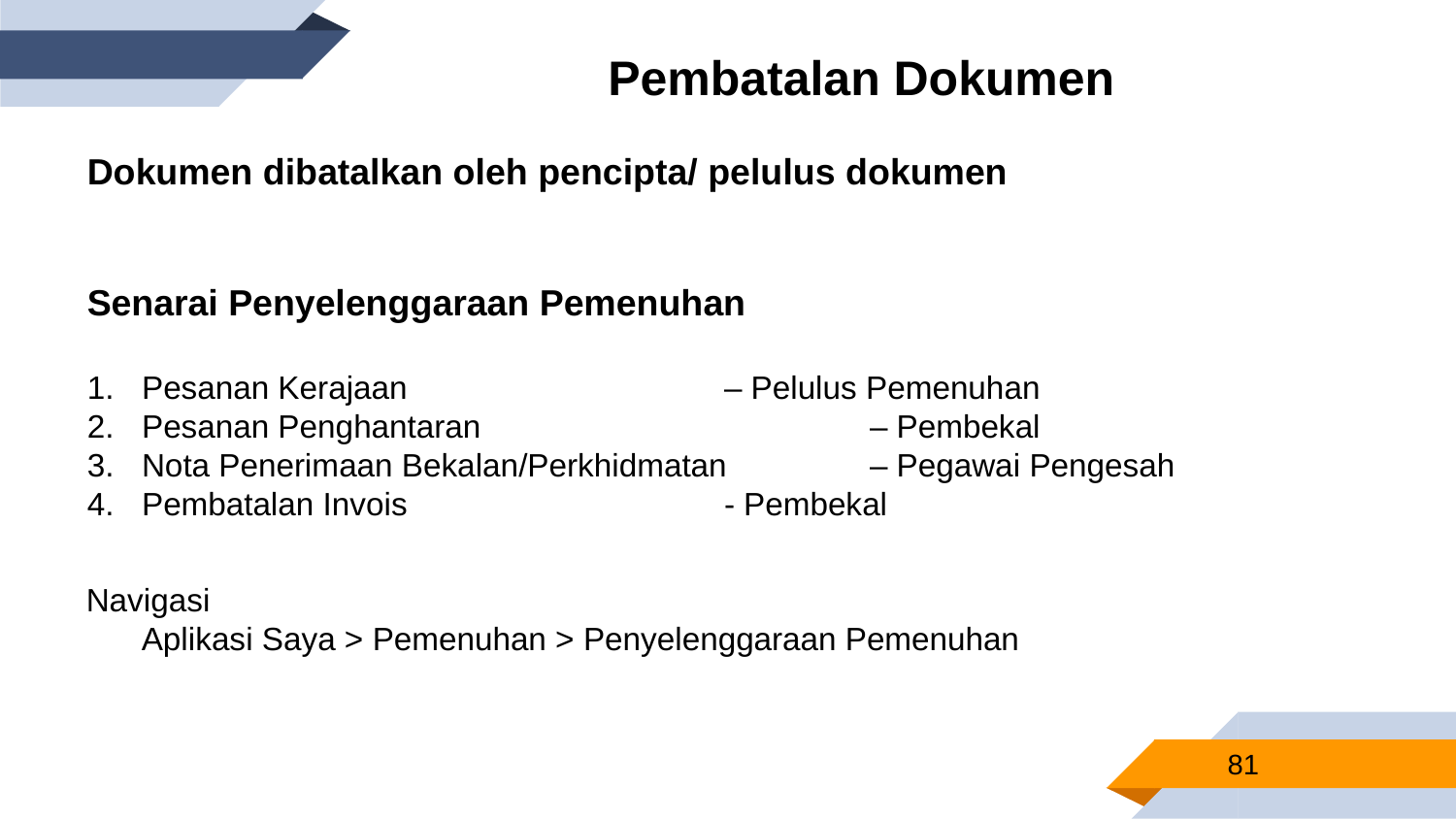

Pembatalan Dokumen
Dokumen dibatalkan oleh pencipta/ pelulus dokumen

Senarai Penyelenggaraan Pemenuhan

Pesanan Kerajaan 			– Pelulus Pemenuhan
Pesanan Penghantaran 			– Pembekal
Nota Penerimaan Bekalan/Perkhidmatan 	– Pegawai Pengesah
Pembatalan Invois 			- Pembekal

Navigasi
Aplikasi Saya > Pemenuhan > Penyelenggaraan Pemenuhan

81